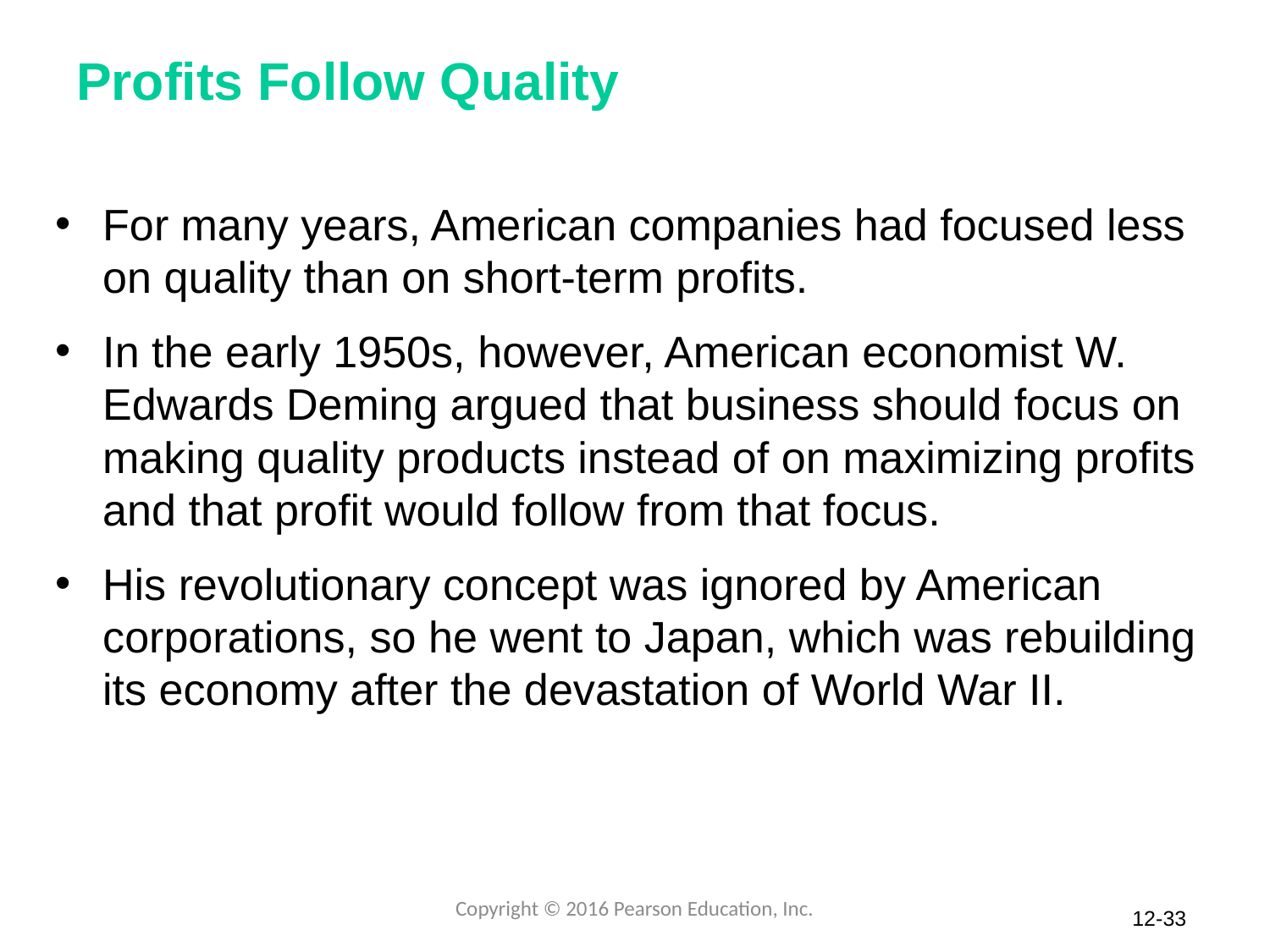

# Profits Follow Quality
For many years, American companies had focused less on quality than on short-term profits.

In the early 1950s, however, American economist W. Edwards Deming argued that business should focus on making quality products instead of on maximizing profits and that profit would follow from that focus.

His revolutionary concept was ignored by American corporations, so he went to Japan, which was rebuilding its economy after the devastation of World War II.
Copyright © 2016 Pearson Education, Inc.